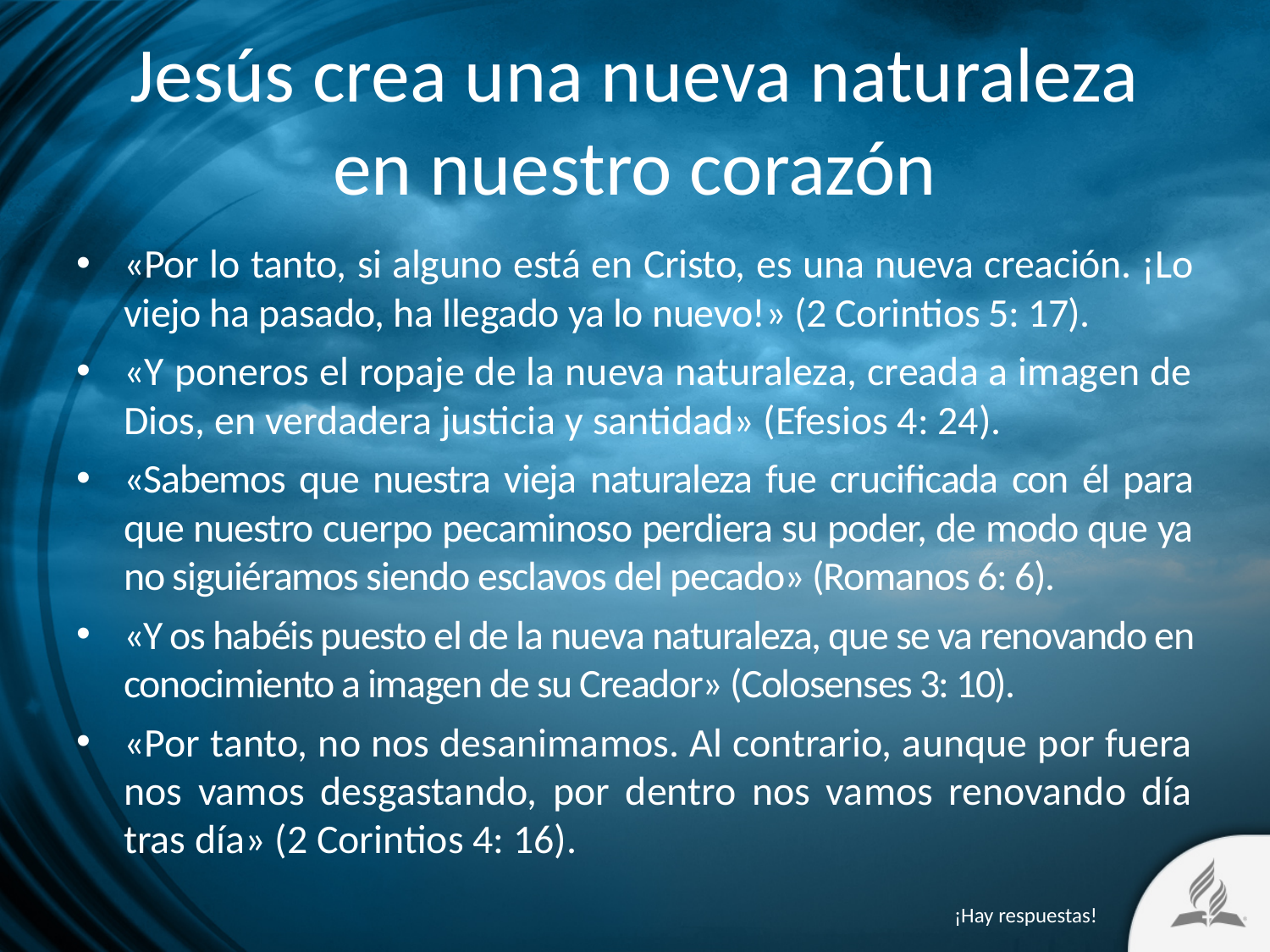

# Jesús crea una nueva naturaleza en nuestro corazón
«Por lo tanto, si alguno está en Cristo, es una nueva creación. ¡Lo viejo ha pasado, ha llegado ya lo nuevo!» (2 Corintios 5: 17).
«Y poneros el ropaje de la nueva naturaleza, creada a imagen de Dios, en verdadera justicia y santidad» (Efesios 4: 24).
«Sabemos que nuestra vieja naturaleza fue crucificada con él para que nuestro cuerpo pecaminoso perdiera su poder, de modo que ya no siguiéramos siendo esclavos del pecado» (Romanos 6: 6).
«Y os habéis puesto el de la nueva naturaleza, que se va renovando en conocimiento a imagen de su Creador» (Colosenses 3: 10).
«Por tanto, no nos desanimamos. Al contrario, aunque por fuera nos vamos desgastando, por dentro nos vamos renovando día tras día» (2 Corintios 4: 16).
¡Hay respuestas!